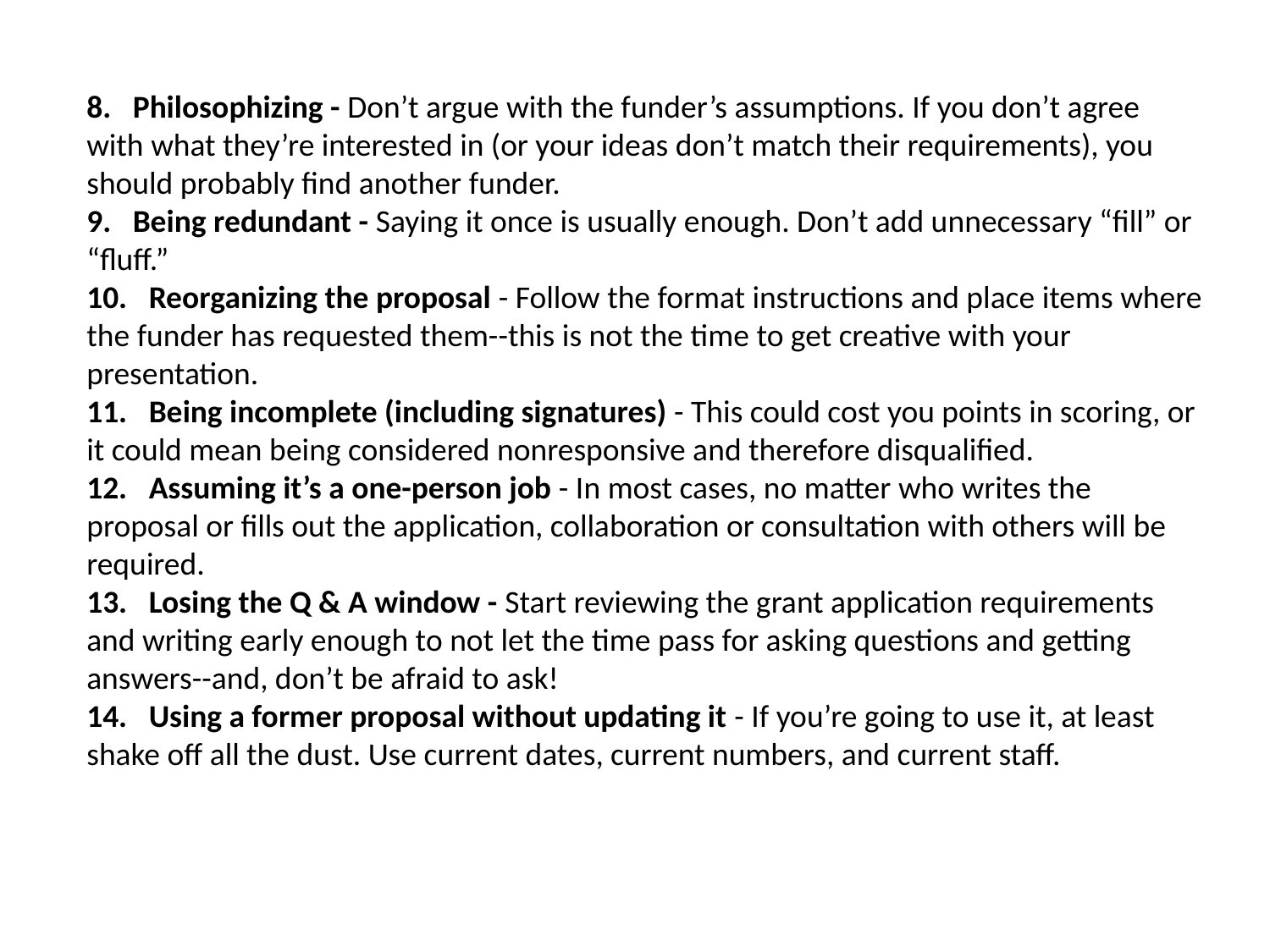

8.   Philosophizing - Don’t argue with the funder’s assumptions. If you don’t agree with what they’re interested in (or your ideas don’t match their requirements), you should probably find another funder.
9.   Being redundant - Saying it once is usually enough. Don’t add unnecessary “fill” or “fluff.”
10.   Reorganizing the proposal - Follow the format instructions and place items where the funder has requested them--this is not the time to get creative with your presentation.
11.   Being incomplete (including signatures) - This could cost you points in scoring, or it could mean being considered nonresponsive and therefore disqualified.
12.   Assuming it’s a one-person job - In most cases, no matter who writes the proposal or fills out the application, collaboration or consultation with others will be required.
13.   Losing the Q & A window - Start reviewing the grant application requirements and writing early enough to not let the time pass for asking questions and getting answers--and, don’t be afraid to ask!
14.   Using a former proposal without updating it - If you’re going to use it, at least shake off all the dust. Use current dates, current numbers, and current staff.